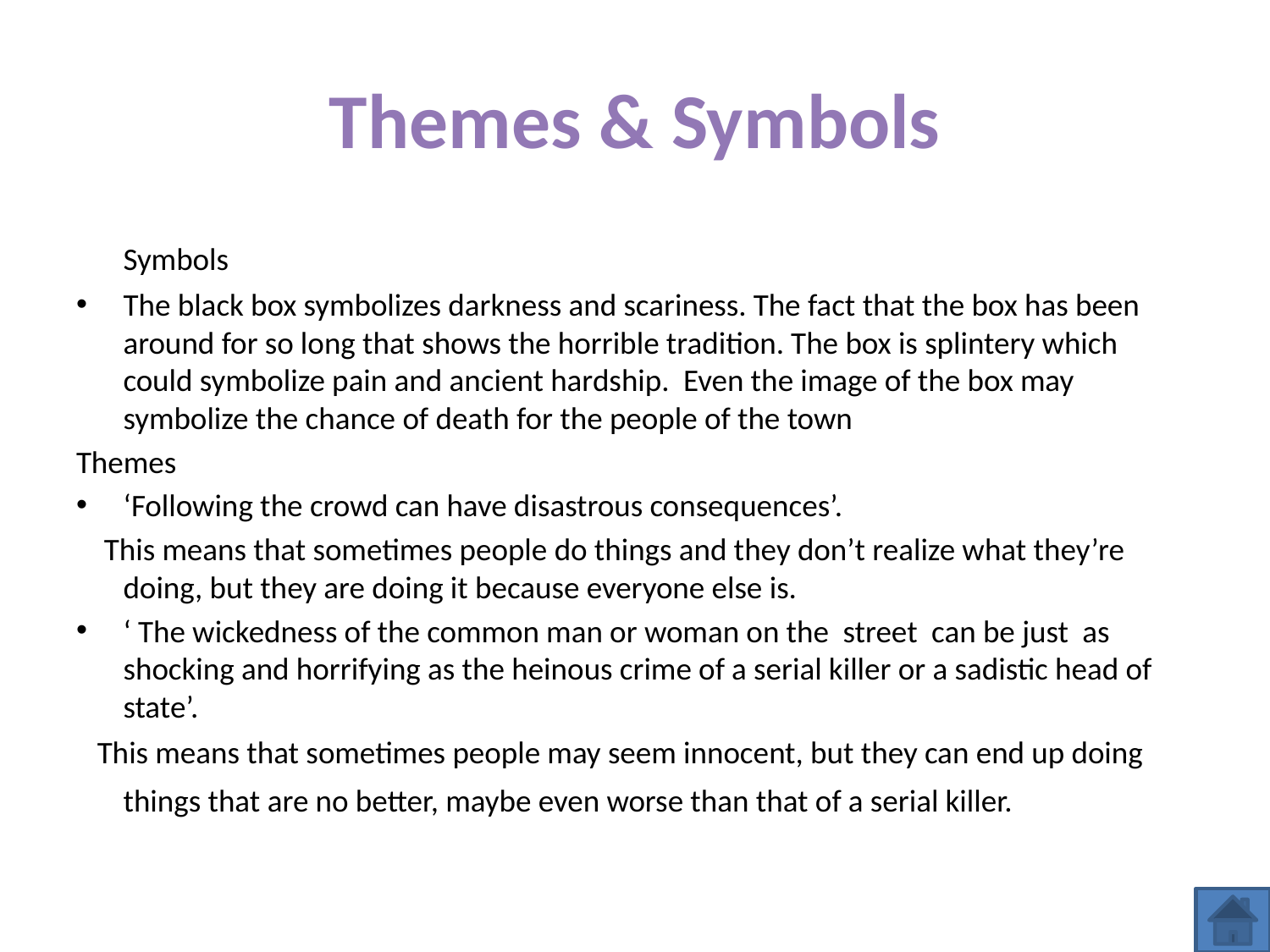

# Themes & Symbols
	Symbols
The black box symbolizes darkness and scariness. The fact that the box has been around for so long that shows the horrible tradition. The box is splintery which could symbolize pain and ancient hardship.  Even the image of the box may symbolize the chance of death for the people of the town
Themes
‘Following the crowd can have disastrous consequences’.
    This means that sometimes people do things and they don’t realize what they’re doing, but they are doing it because everyone else is.
‘ The wickedness of the common man or woman on the  street  can be just  as shocking and horrifying as the heinous crime of a serial killer or a sadistic head of state’.
   This means that sometimes people may seem innocent, but they can end up doing things that are no better, maybe even worse than that of a serial killer.